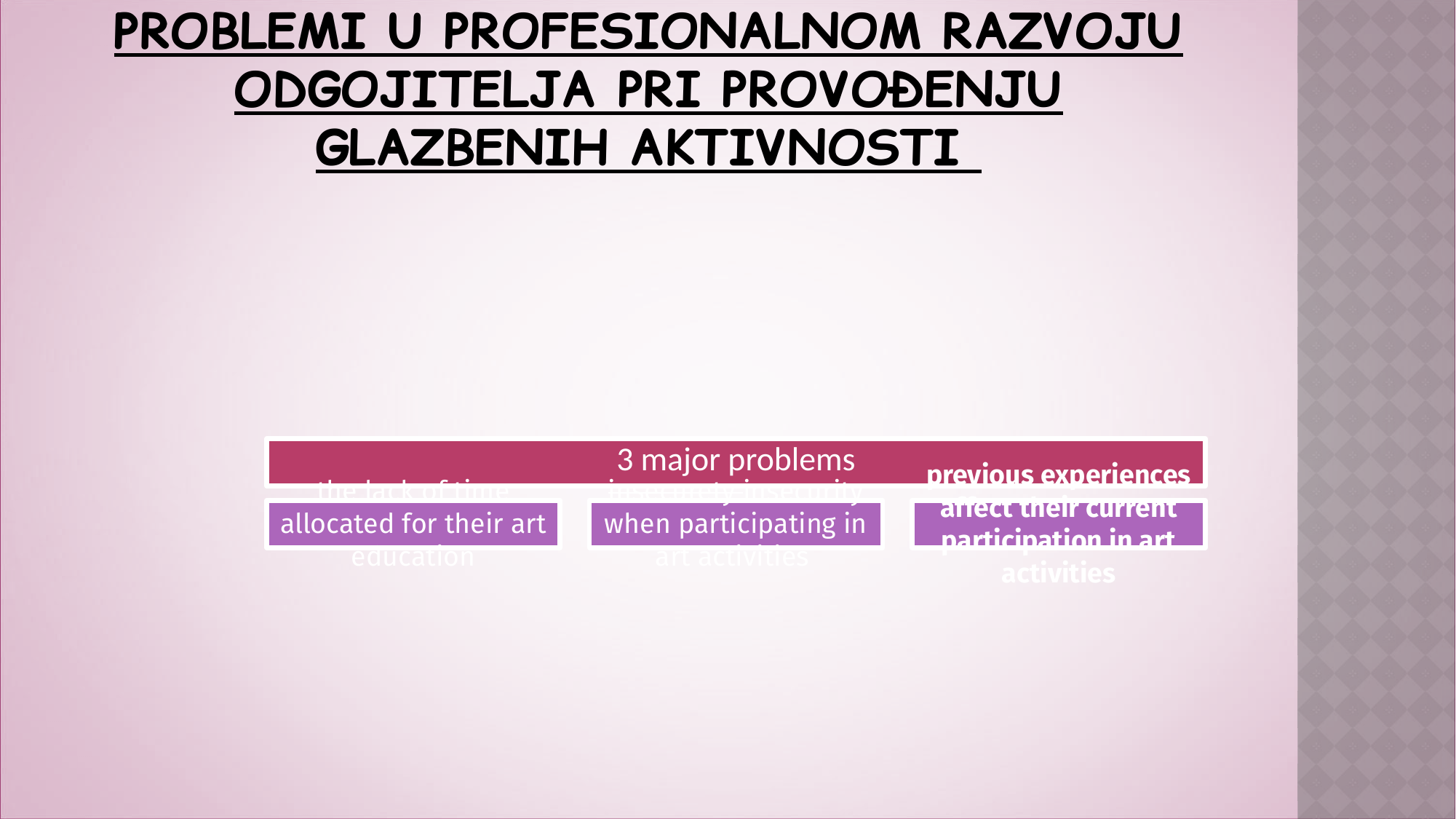

# problemi u profesionalnom razvoju odgojitelja pri provođenju glazbenih aktivnosti

3 major problems
the lack of time allocated for their art education
insecurety insecurity when participating in art activities
previous experiences affect their current participation in art activities